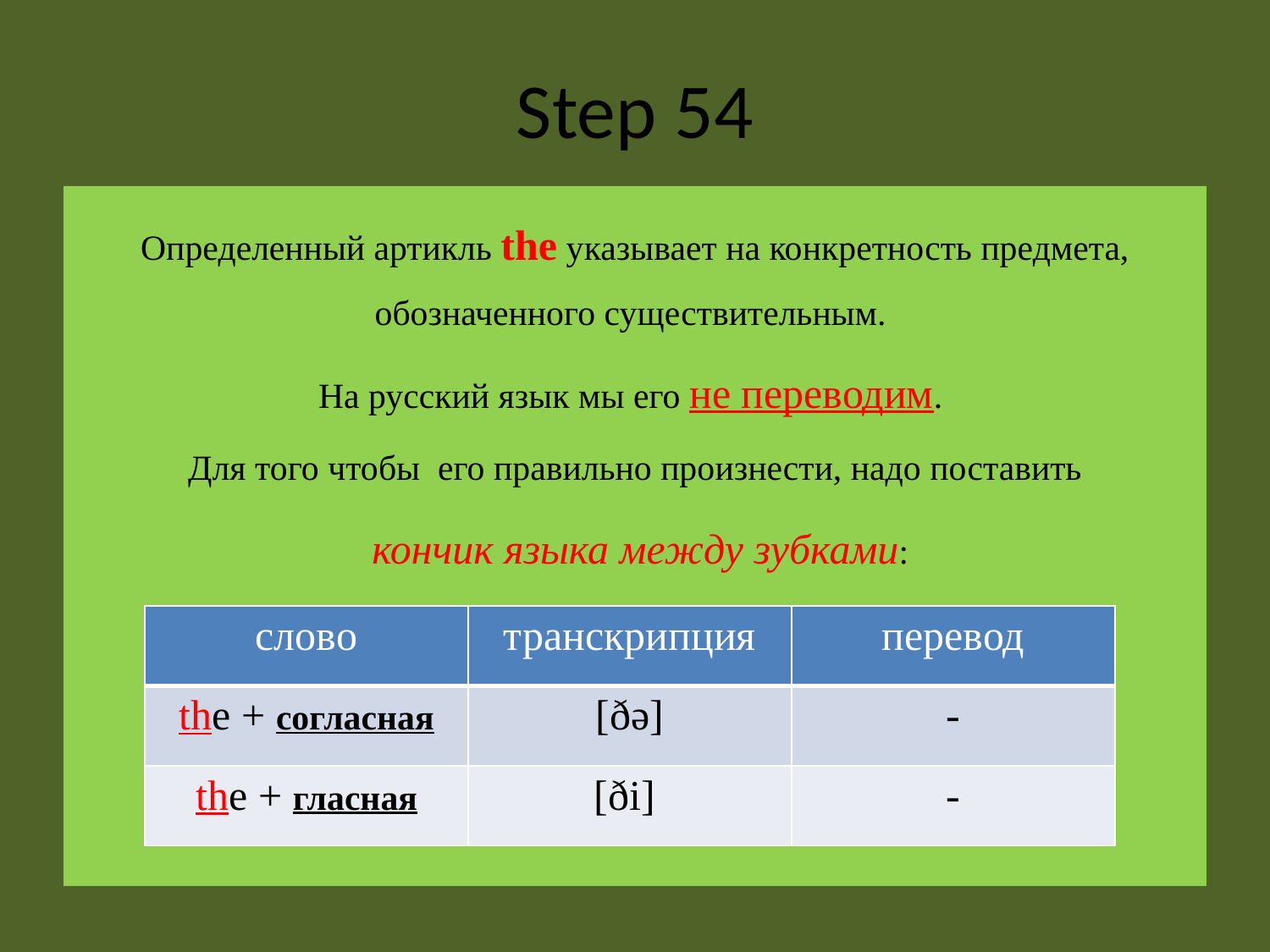

# Step 54
Определенный артикль the указывает на конкретность предмета, обозначенного существительным.
На русский язык мы его не переводим.
Для того чтобы  его правильно произнести, надо поставить
 кончик языка между зубками:

| слово | транскрипция | перевод |
| --- | --- | --- |
| the + согласная | [ðǝ] | - |
| the + гласная | [ði] | - |